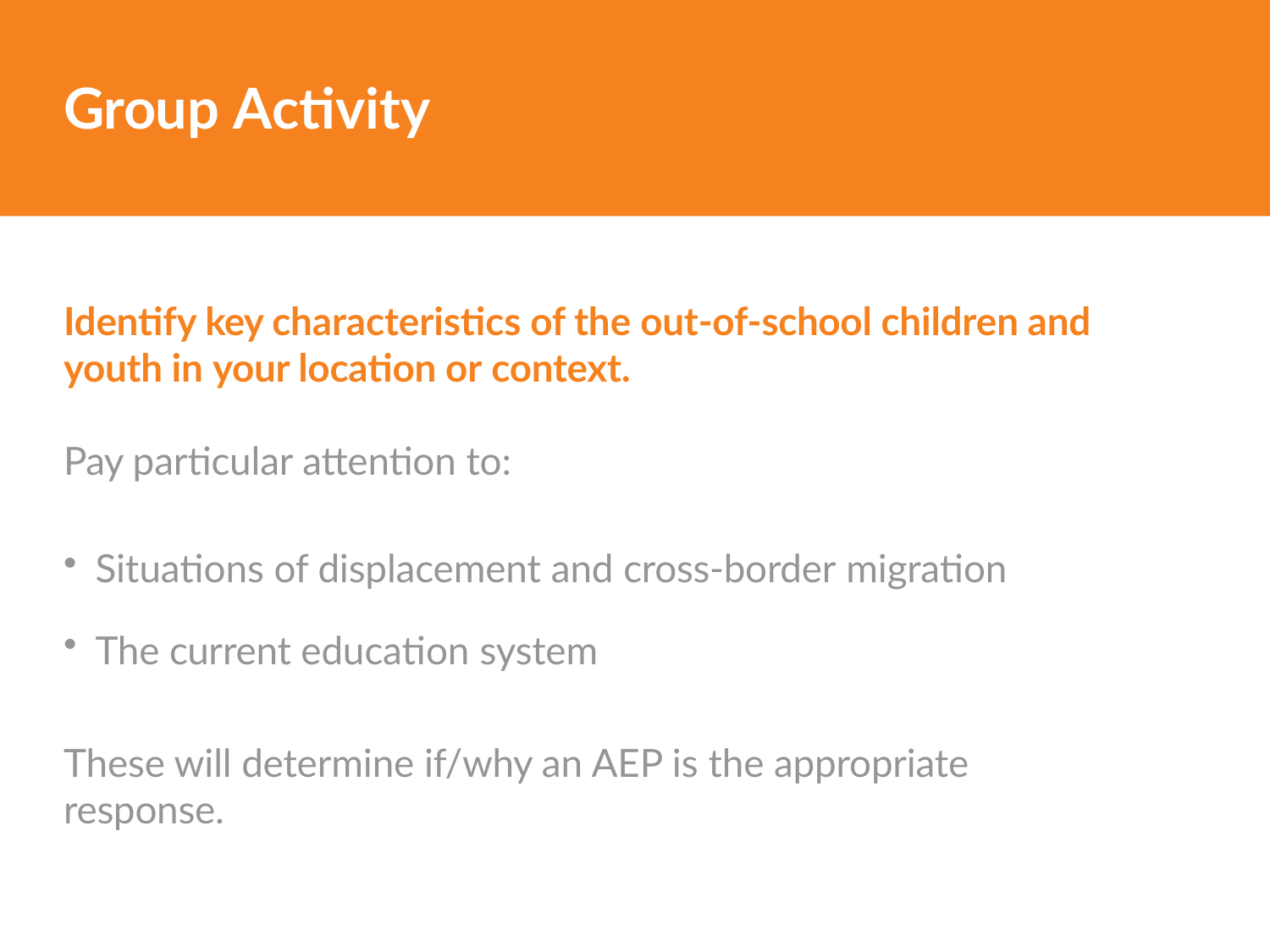

# Group Activity
Identify key characteristics of the out-of-school children and  youth in your location or context.

Pay particular attention to:

Situations of displacement and cross-border migration
The current education system

These will determine if/why an AEP is the appropriate response.